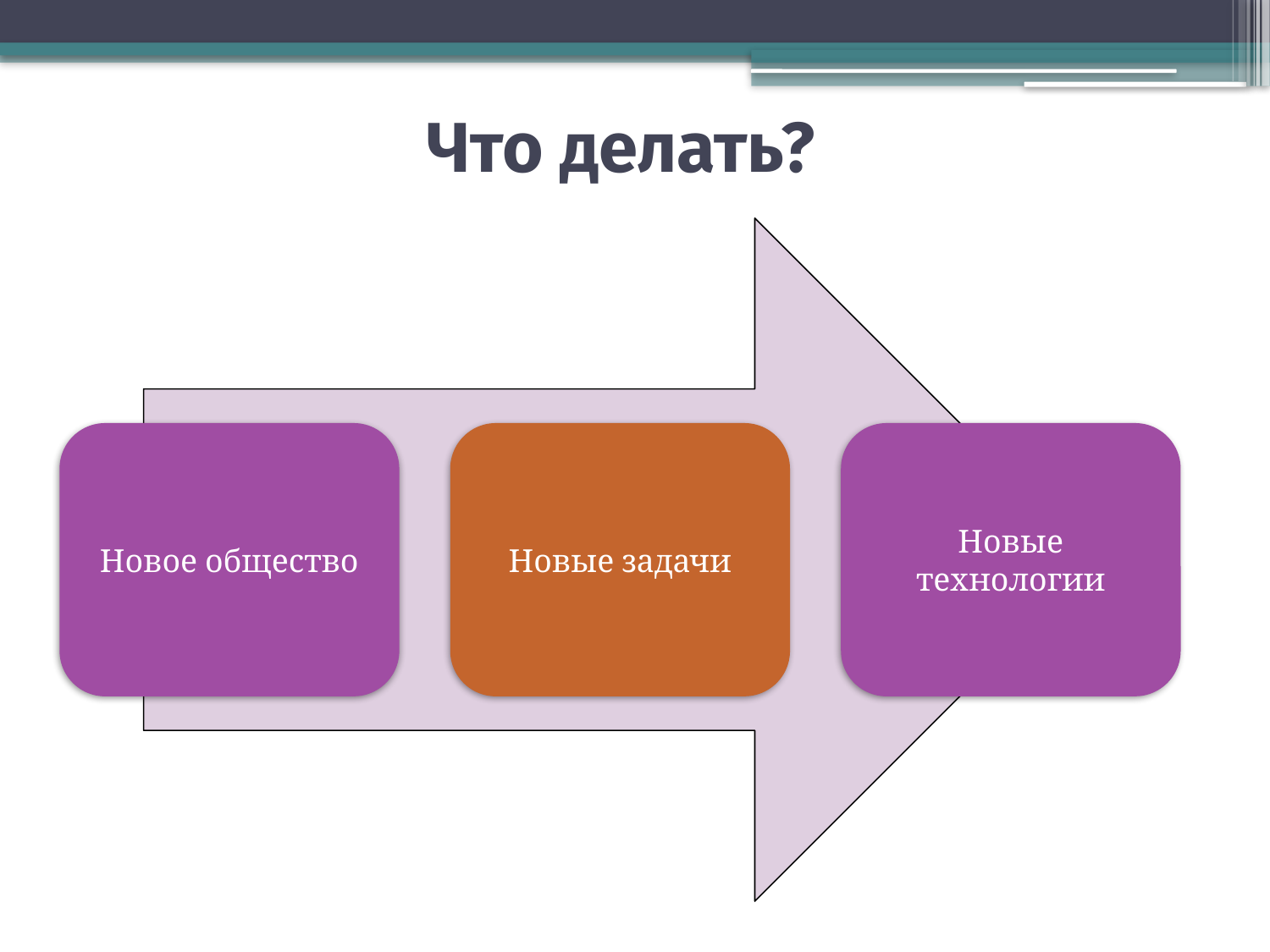

# Что делать?
Новое общество
Новые задачи
Новые технологии